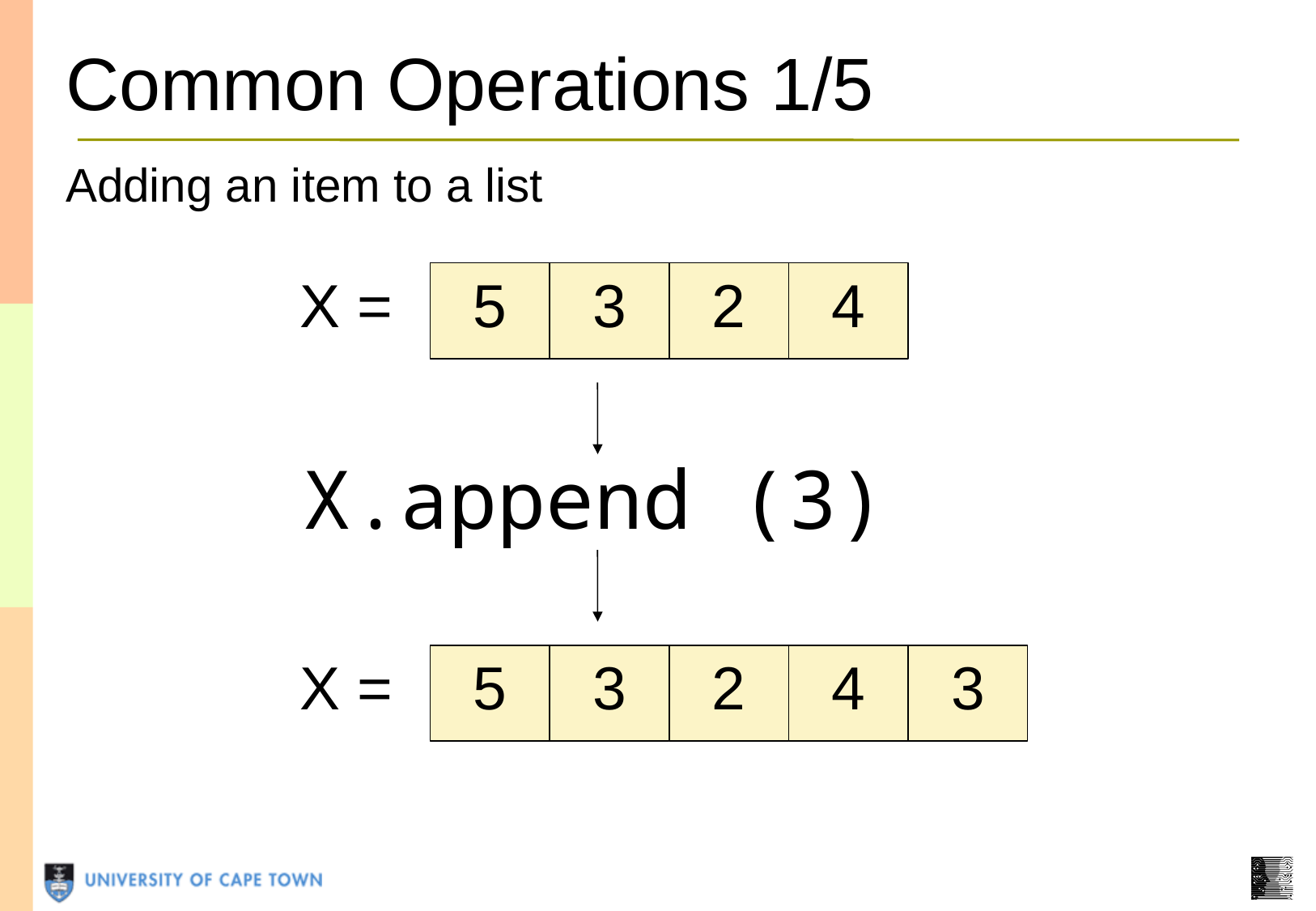

Common Operations 1/5
Adding an item to a list
X =
5
3
2
4

X.append (3)

X =
5
3
2
4
3